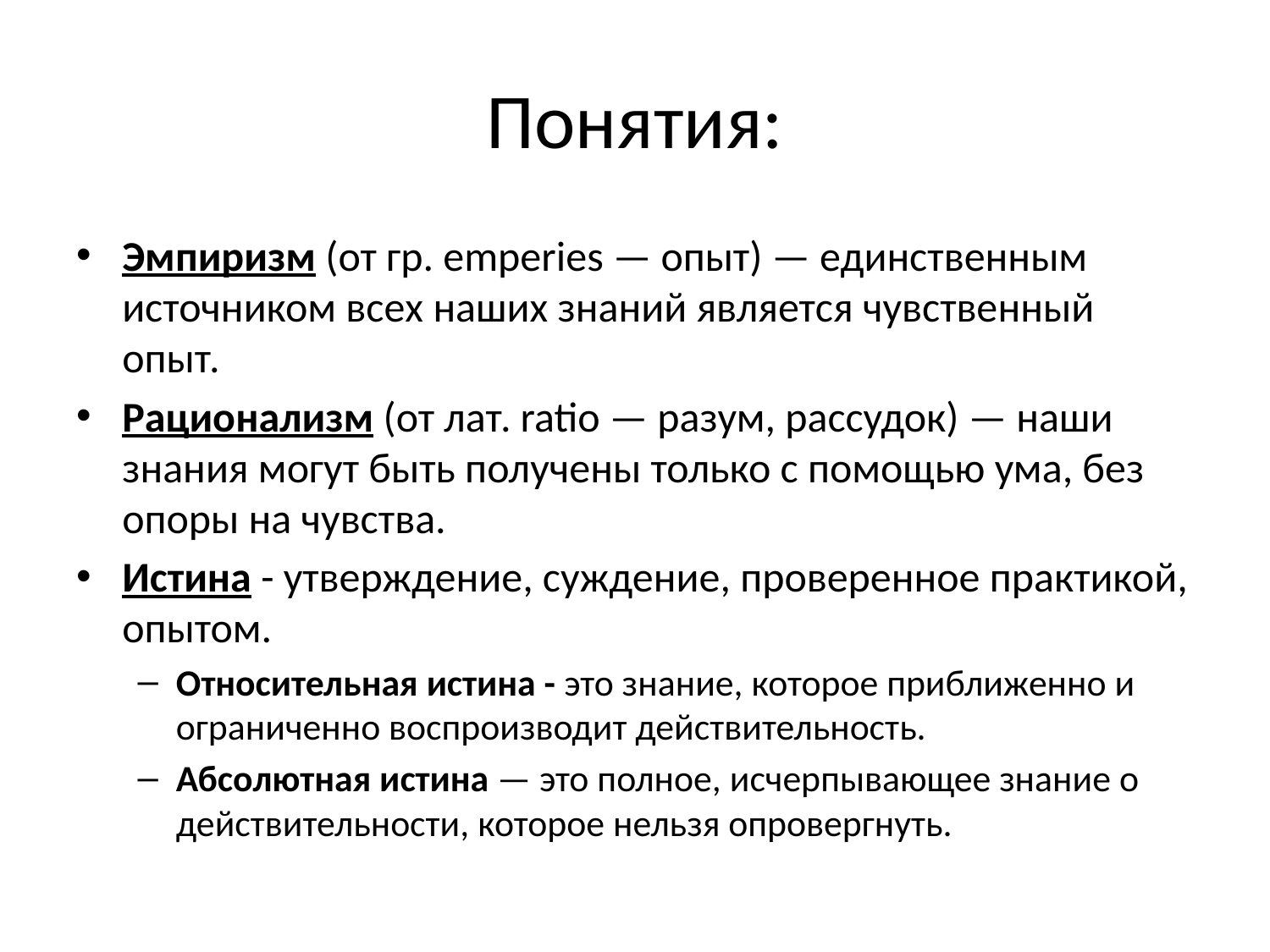

# Понятия:
Эмпиризм (от гр. emperies — опыт) — единственным источником всех наших знаний является чувственный опыт.
Рационализм (от лат. ratio — разум, рассудок) — наши знания могут быть получены только с помощью ума, без опоры на чувства.
Истина - утверждение, суждение, проверенное практикой, опытом.
Относительная истина - это знание, которое приближенно и ограниченно воспроизводит действительность.
Абсолютная истина — это полное, исчерпывающее знание о действительности, которое нельзя опровергнуть.